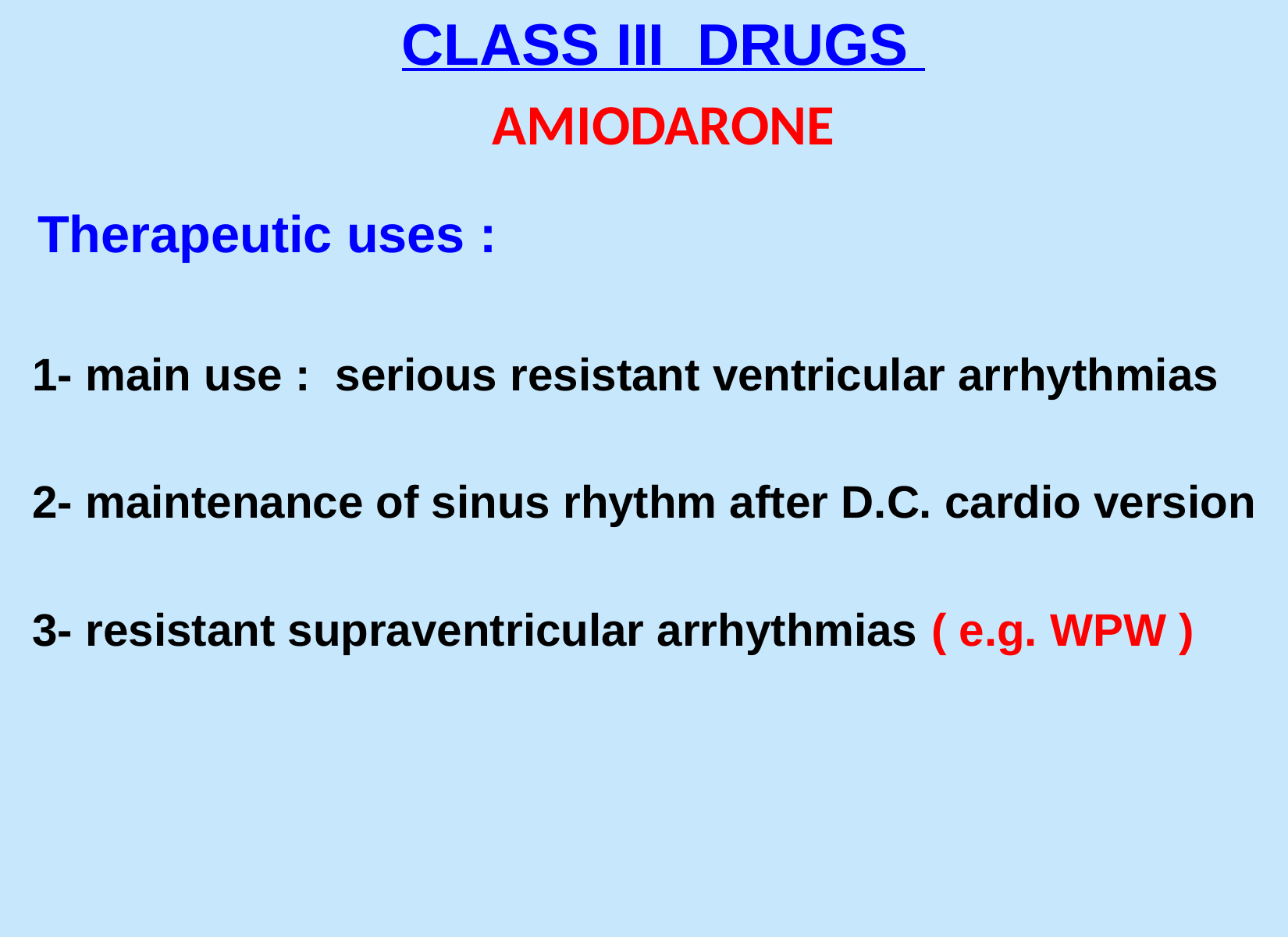

CLASS III  DRUGS
AMIODARONE

 Therapeutic uses :

1- main use :  serious resistant ventricular arrhythmias

2- maintenance of sinus rhythm after D.C. cardio version

3- resistant supraventricular arrhythmias ( e.g. WPW )
#